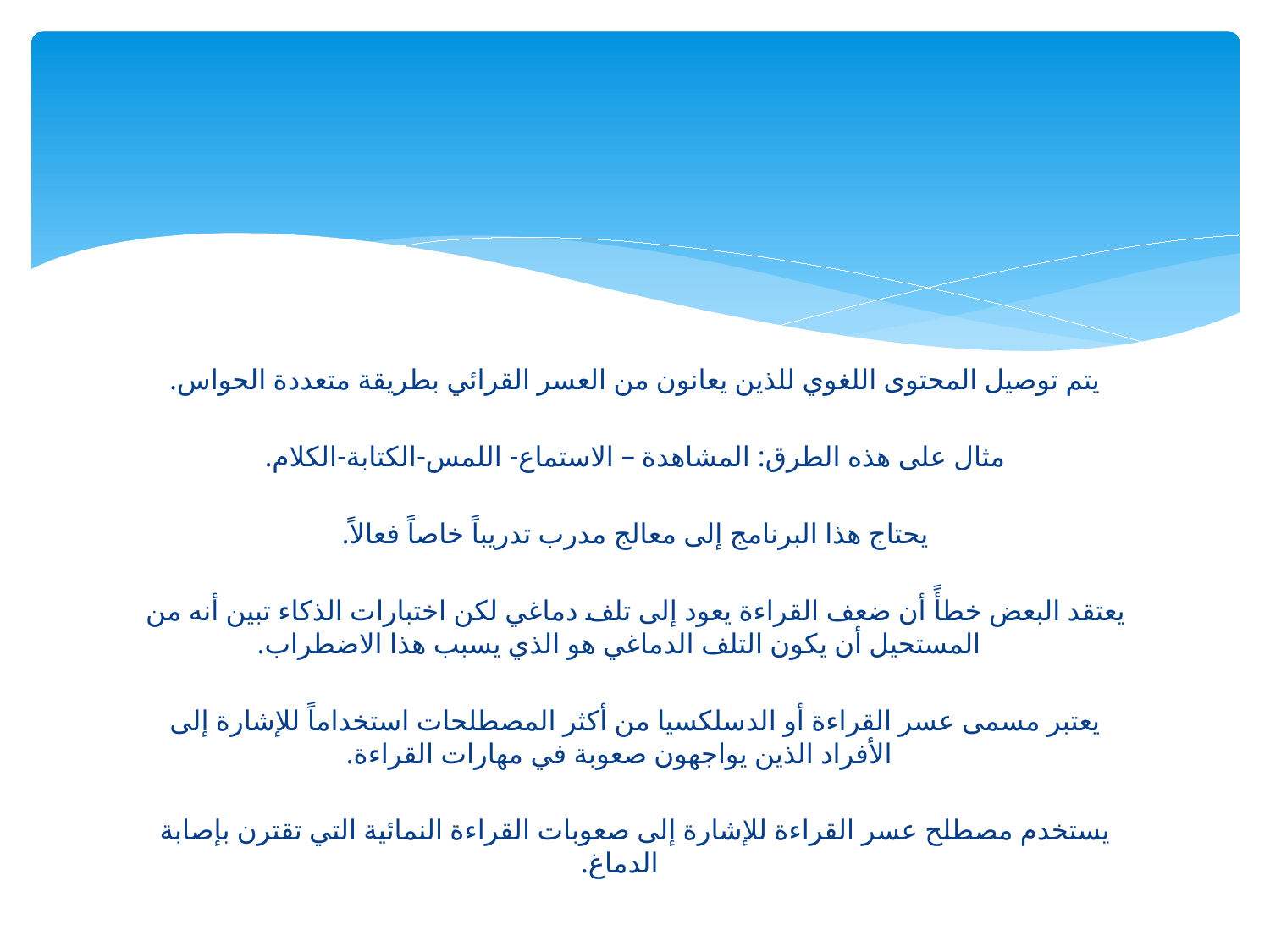

#
يتم توصيل المحتوى اللغوي للذين يعانون من العسر القرائي بطريقة متعددة الحواس.

مثال على هذه الطرق: المشاهدة – الاستماع- اللمس-الكتابة-الكلام.

يحتاج هذا البرنامج إلى معالج مدرب تدريباً خاصاً فعالاً.

يعتقد البعض خطأً أن ضعف القراءة يعود إلى تلف دماغي لكن اختبارات الذكاء تبين أنه من المستحيل أن يكون التلف الدماغي هو الذي يسبب هذا الاضطراب.

يعتبر مسمى عسر القراءة أو الدسلكسيا من أكثر المصطلحات استخداماً للإشارة إلى الأفراد الذين يواجهون صعوبة في مهارات القراءة.

يستخدم مصطلح عسر القراءة للإشارة إلى صعوبات القراءة النمائية التي تقترن بإصابة الدماغ.